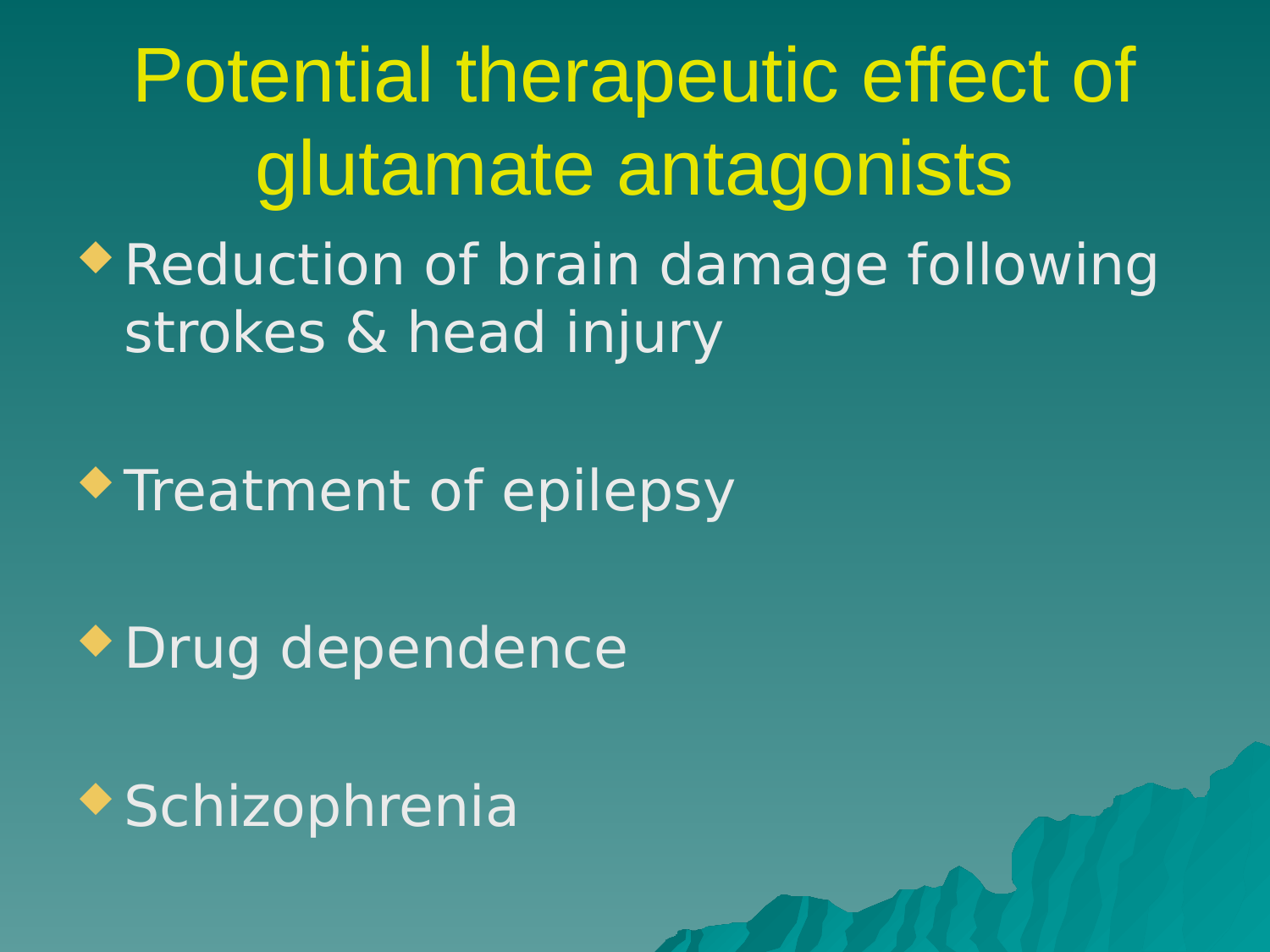

# Potential therapeutic effect of glutamate antagonists
Reduction of brain damage following strokes & head injury

Treatment of epilepsy

Drug dependence

Schizophrenia